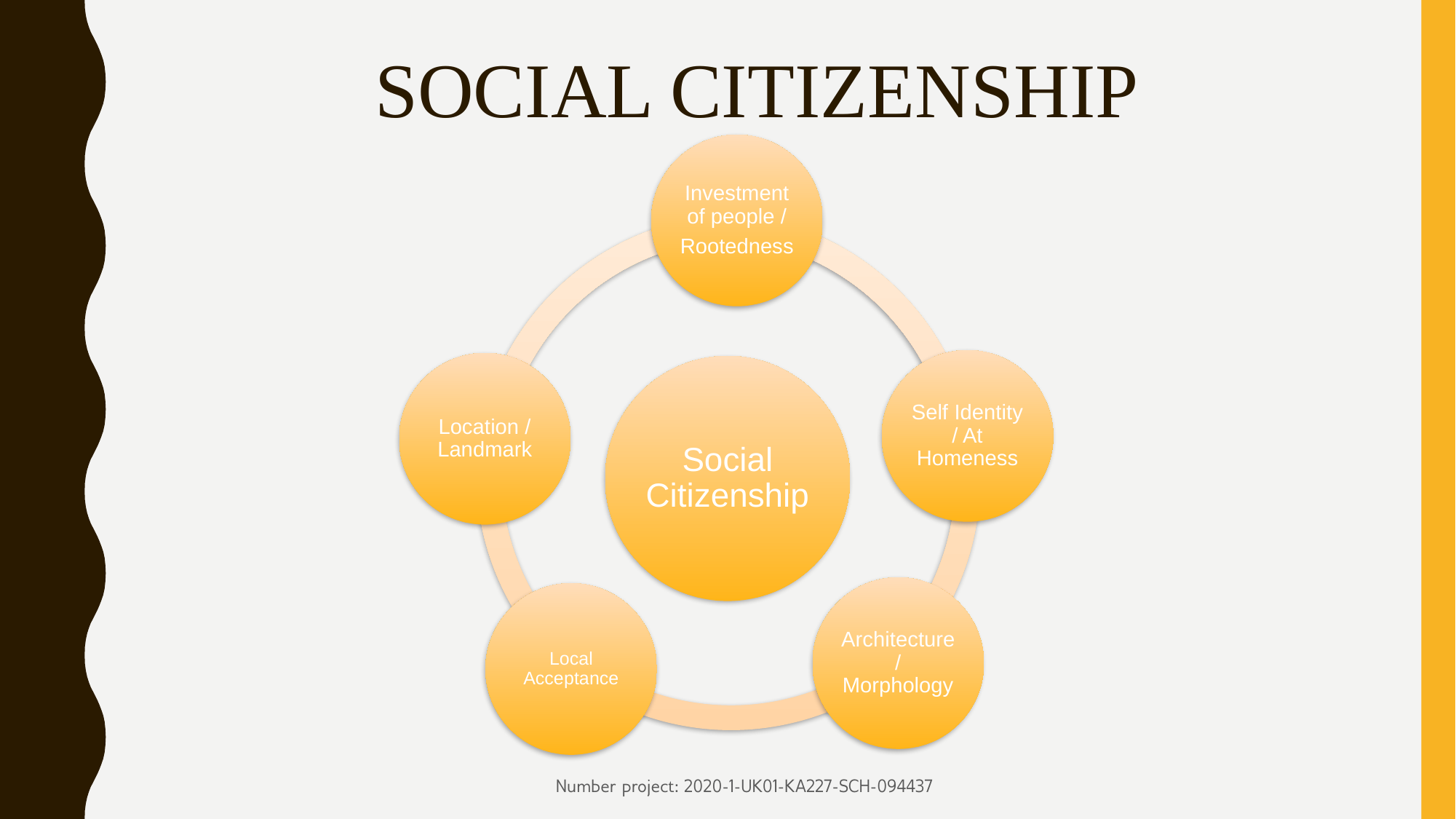

# SOCIAL CITIZENSHIP
Social Citizenship
Investment of people /
Rootedness
Self Identity / At Homeness
Architecture / Morphology
Local Acceptance
Location / Landmark
Number project: 2020-1-UK01-KA227-SCH-094437